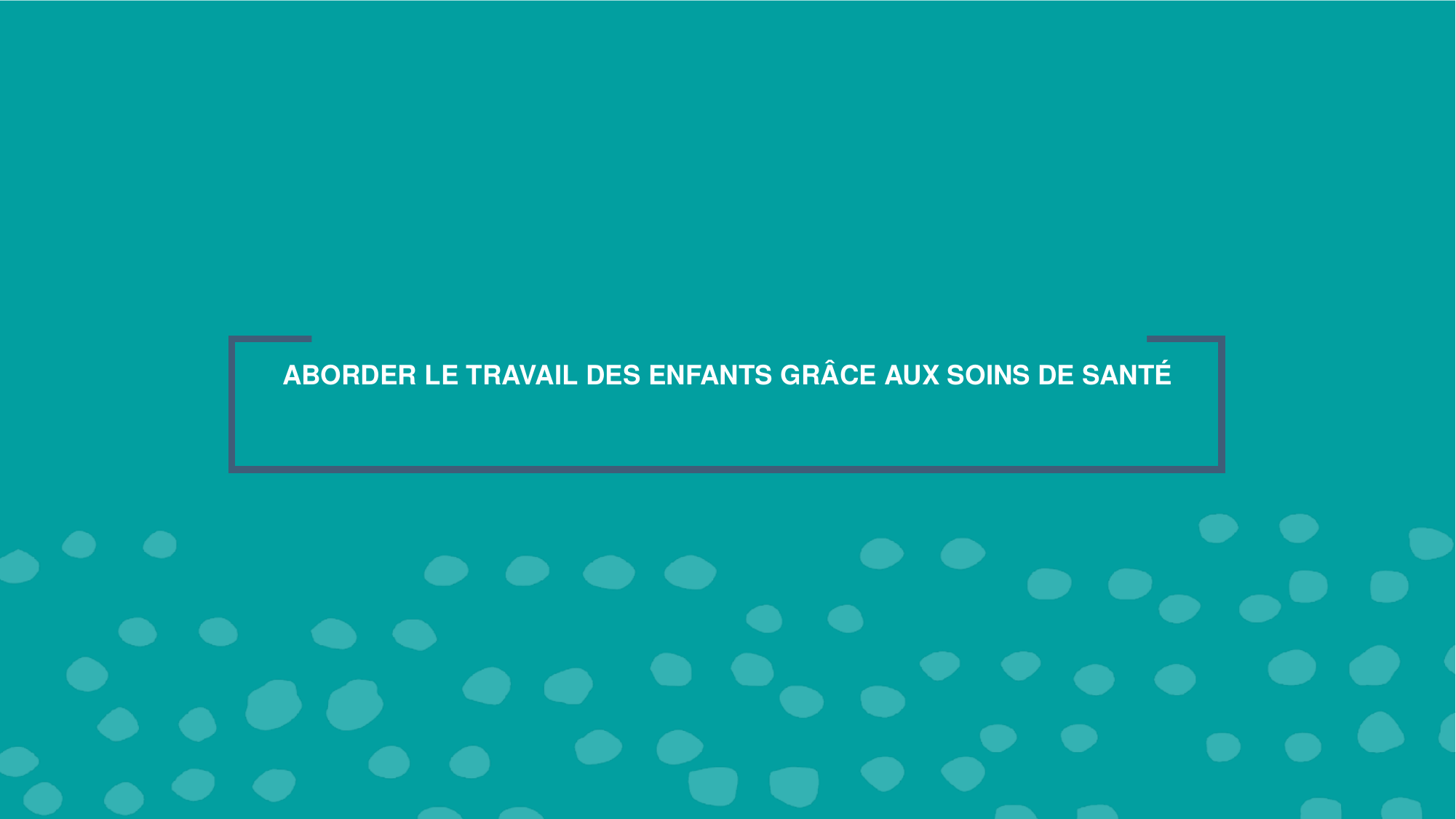

# ABORDER LE TRAVAIL DES ENFANTS GRÂCE AUX SOINS DE SANTÉ